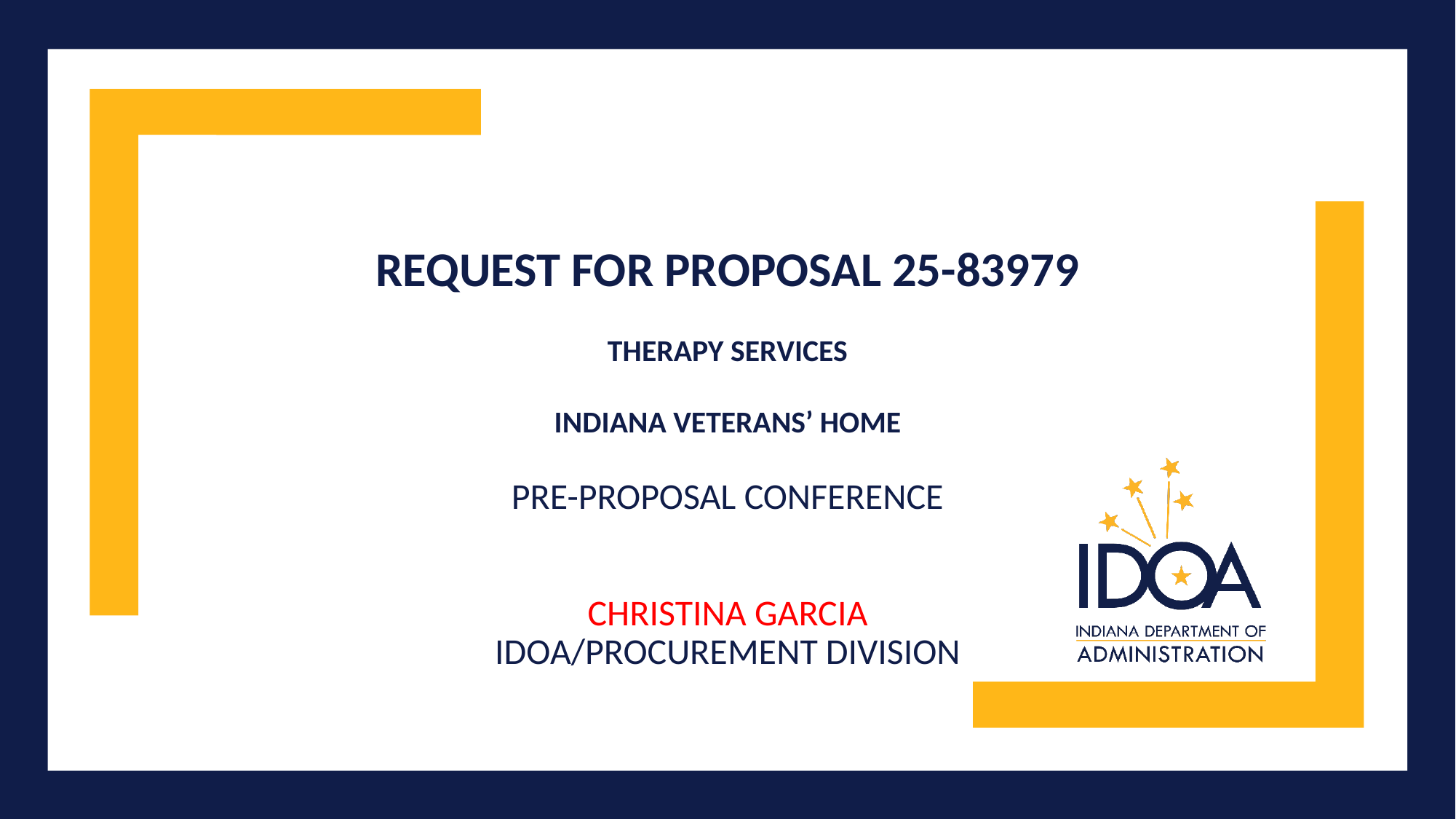

# REQUEST FOR PROPOSAL 25-83979 THERAPY SERVICES INDIANA VETERANS’ HOME PRE-PROPOSAL CONFERENCE CHRISTINA GARCIA IDOA/PROCUREMENT DIVISION